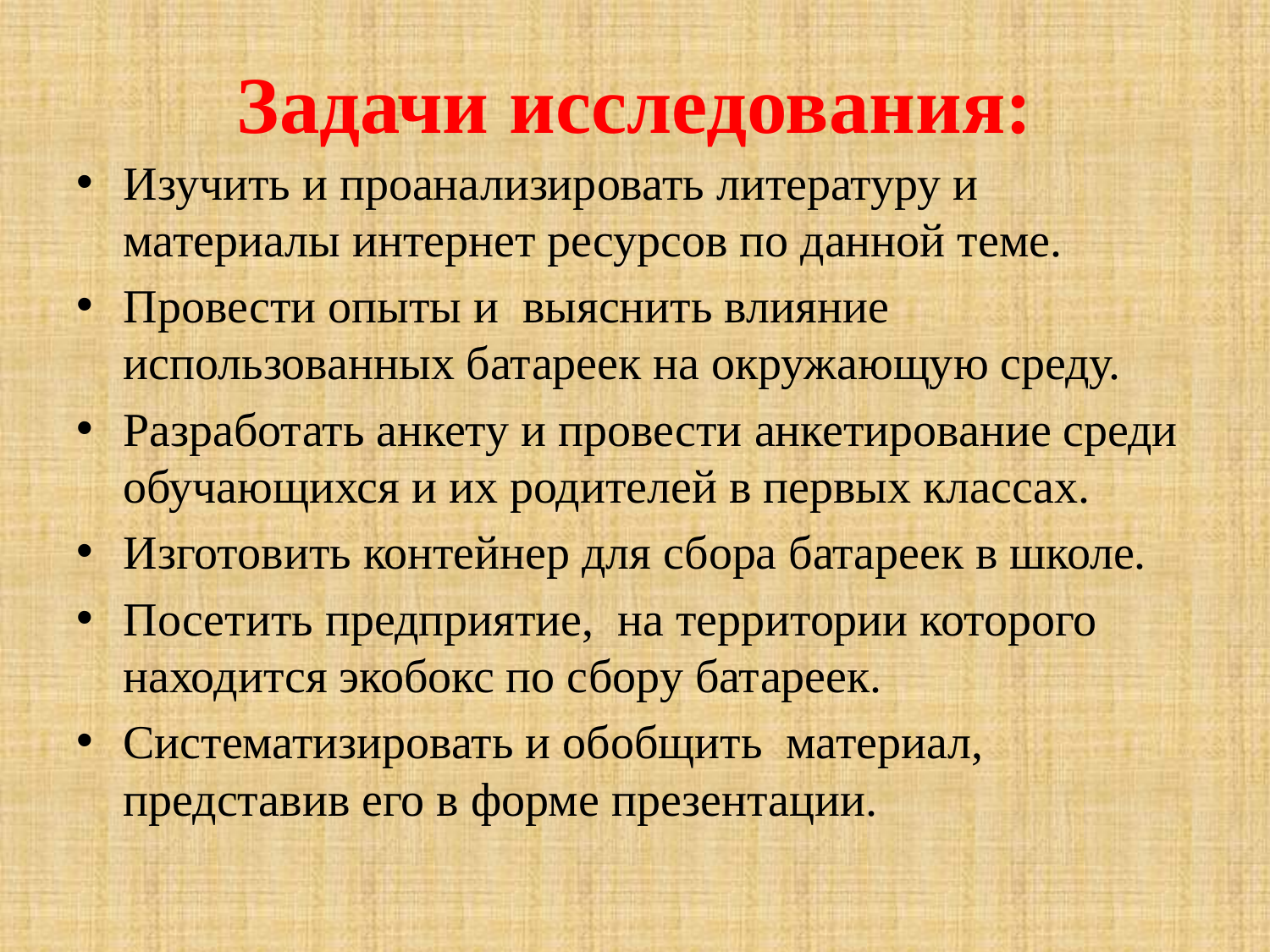

# Задачи исследования:
Изучить и проанализировать литературу и материалы интернет ресурсов по данной теме.
Провести опыты и  выяснить влияние использованных батареек на окружающую среду.
Разработать анкету и провести анкетирование среди обучающихся и их родителей в первых классах.
Изготовить контейнер для сбора батареек в школе.
Посетить предприятие,  на территории которого находится экобокс по сбору батареек.
Систематизировать и обобщить  материал, представив его в форме презентации.